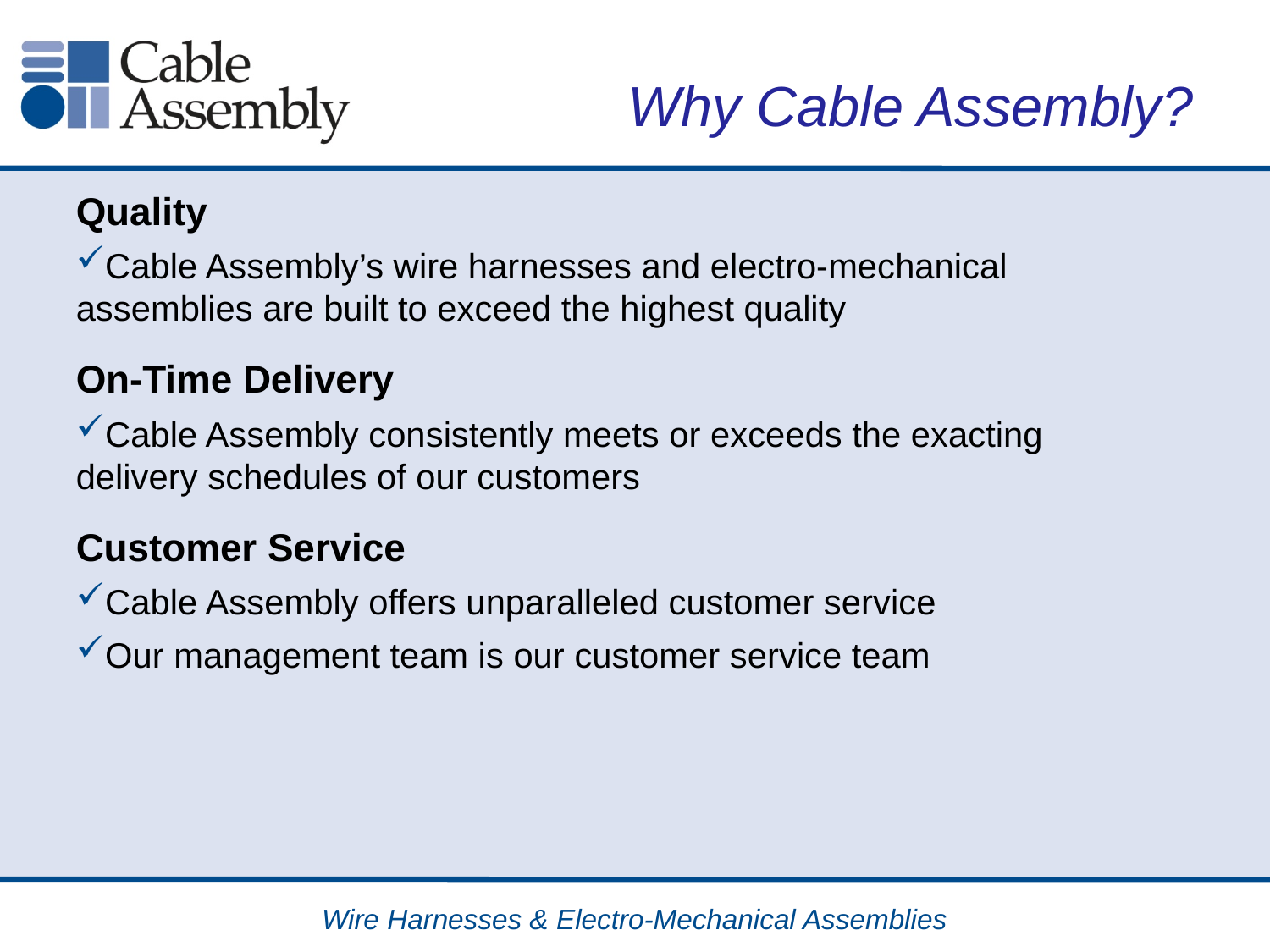

# Why Cable Assembly?
Quality
Cable Assembly’s wire harnesses and electro-mechanical assemblies are built to exceed the highest quality
On-Time Delivery
Cable Assembly consistently meets or exceeds the exacting delivery schedules of our customers
Customer Service
Cable Assembly offers unparalleled customer service
Our management team is our customer service team